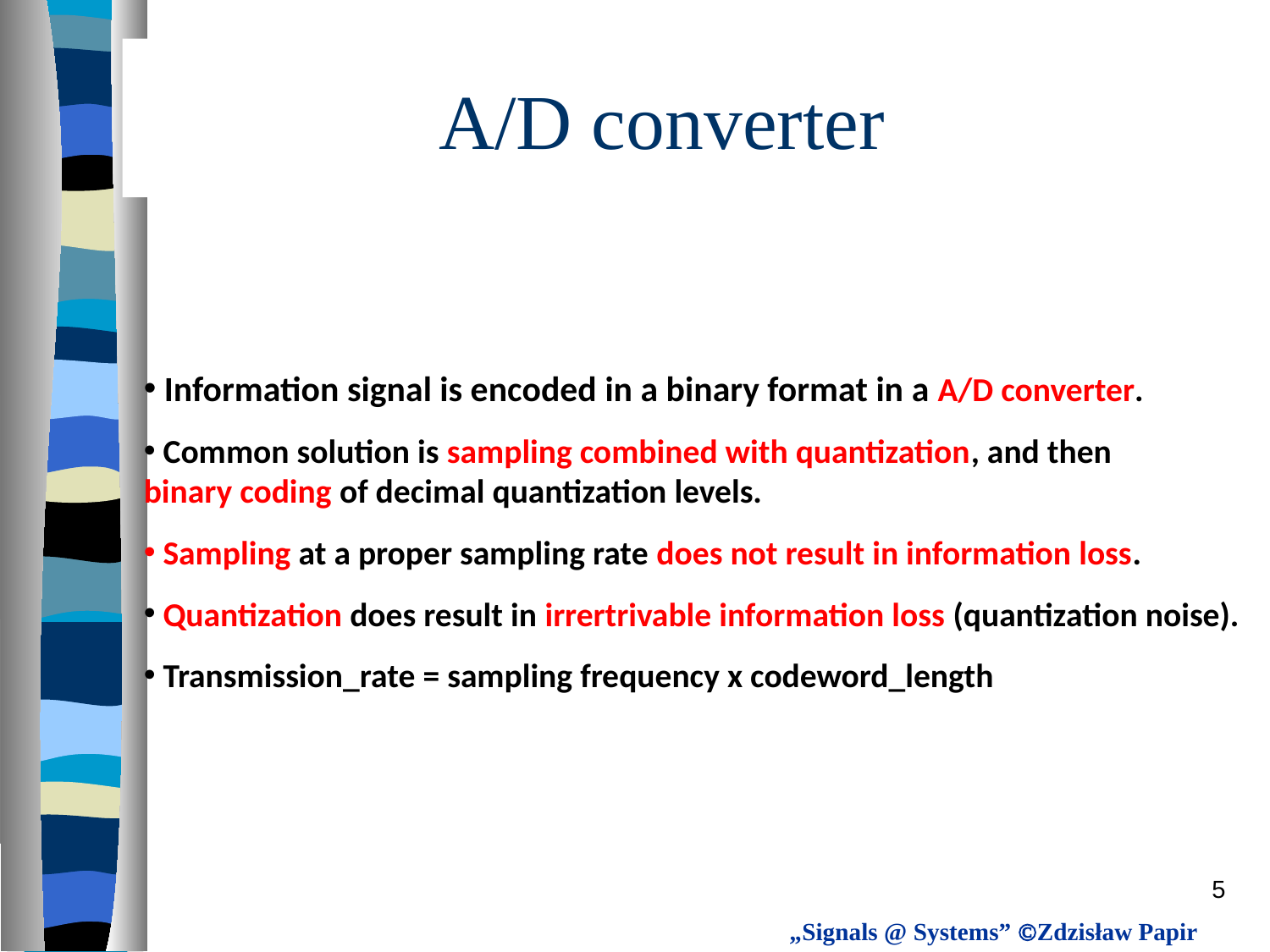

# A/D converter
 Information signal is encoded in a binary format in a A/D converter.
 Common solution is sampling combined with quantization, and then
binary coding of decimal quantization levels.
 Sampling at a proper sampling rate does not result in information loss.
 Quantization does result in irrertrivable information loss (quantization noise).
 Transmission_rate = sampling frequency x codeword_length
5
„Signals @ Systems” ©Zdzisław Papir